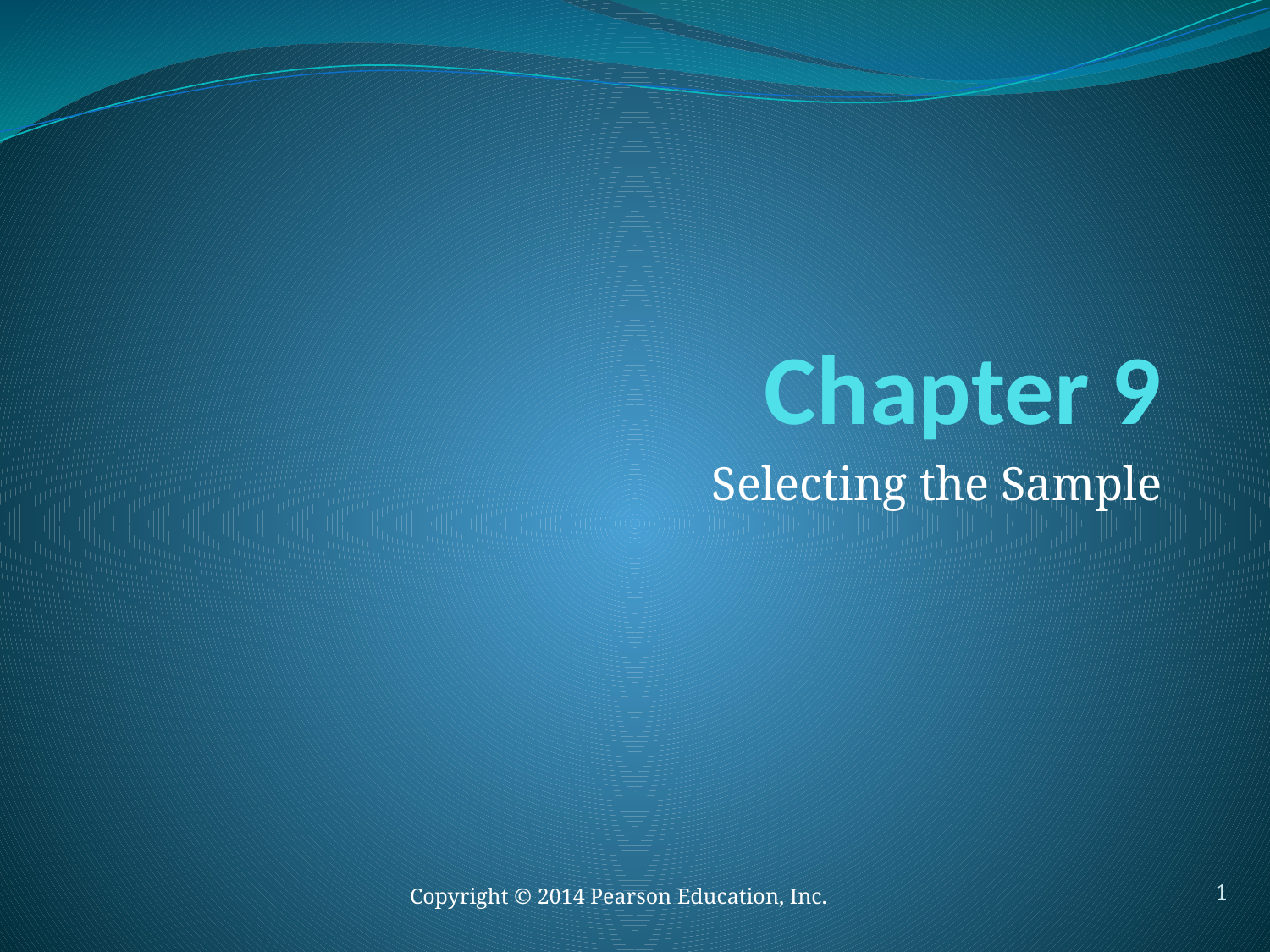

# Chapter 9
Selecting the Sample
1
Copyright © 2014 Pearson Education, Inc.